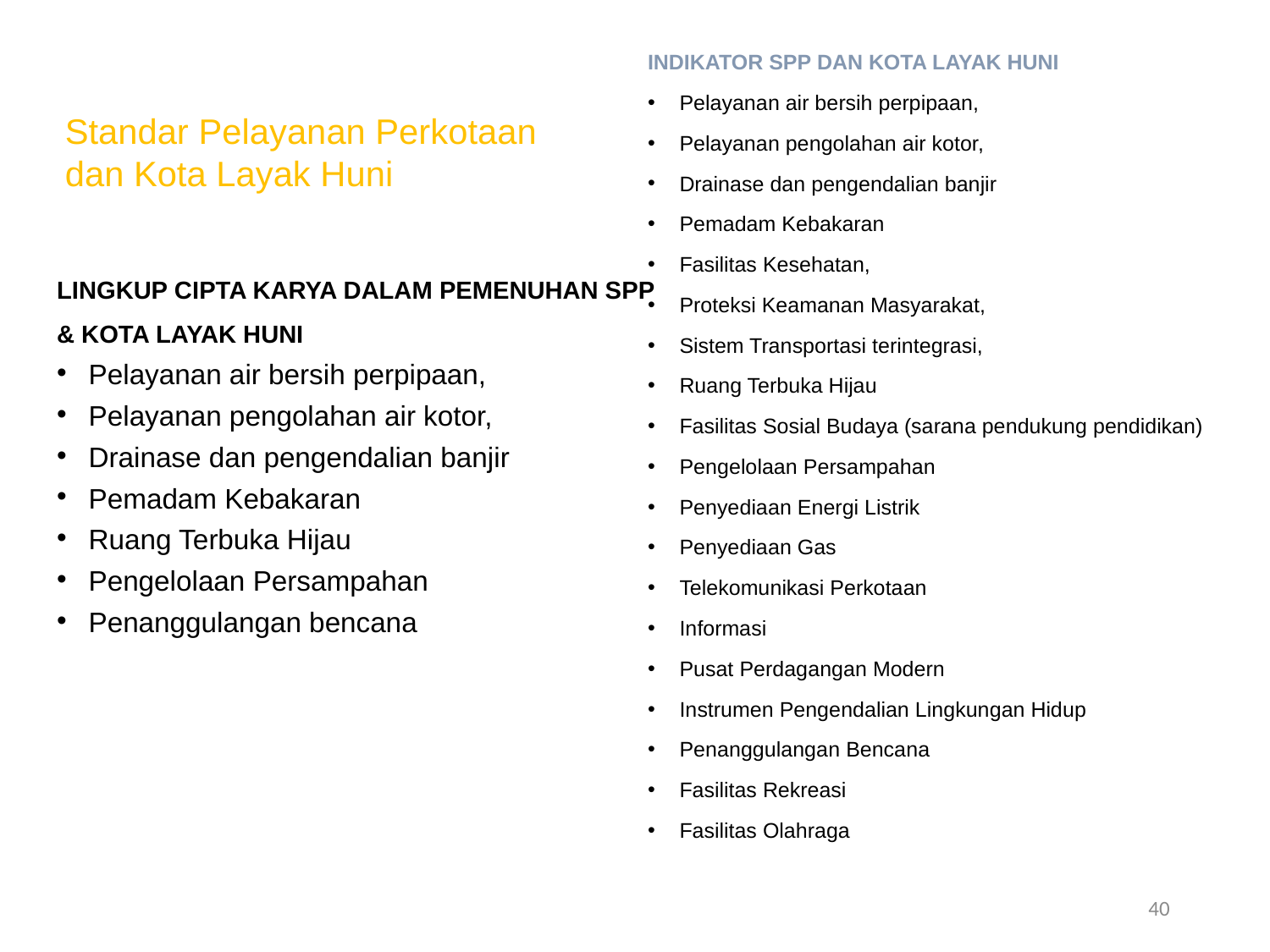

INDIKATOR SPP DAN KOTA LAYAK HUNI
Pelayanan air bersih perpipaan,
Pelayanan pengolahan air kotor,
Drainase dan pengendalian banjir
Pemadam Kebakaran
Fasilitas Kesehatan,
Proteksi Keamanan Masyarakat,
Sistem Transportasi terintegrasi,
Ruang Terbuka Hijau
Fasilitas Sosial Budaya (sarana pendukung pendidikan)
Pengelolaan Persampahan
Penyediaan Energi Listrik
Penyediaan Gas
Telekomunikasi Perkotaan
Informasi
Pusat Perdagangan Modern
Instrumen Pengendalian Lingkungan Hidup
Penanggulangan Bencana
Fasilitas Rekreasi
Fasilitas Olahraga

Standar Pelayanan Perkotaan
dan Kota Layak Huni
LINGKUP CIPTA KARYA DALAM PEMENUHAN SPP & KOTA LAYAK HUNI
Pelayanan air bersih perpipaan,
Pelayanan pengolahan air kotor,
Drainase dan pengendalian banjir
Pemadam Kebakaran
Ruang Terbuka Hijau
Pengelolaan Persampahan
Penanggulangan bencana

40